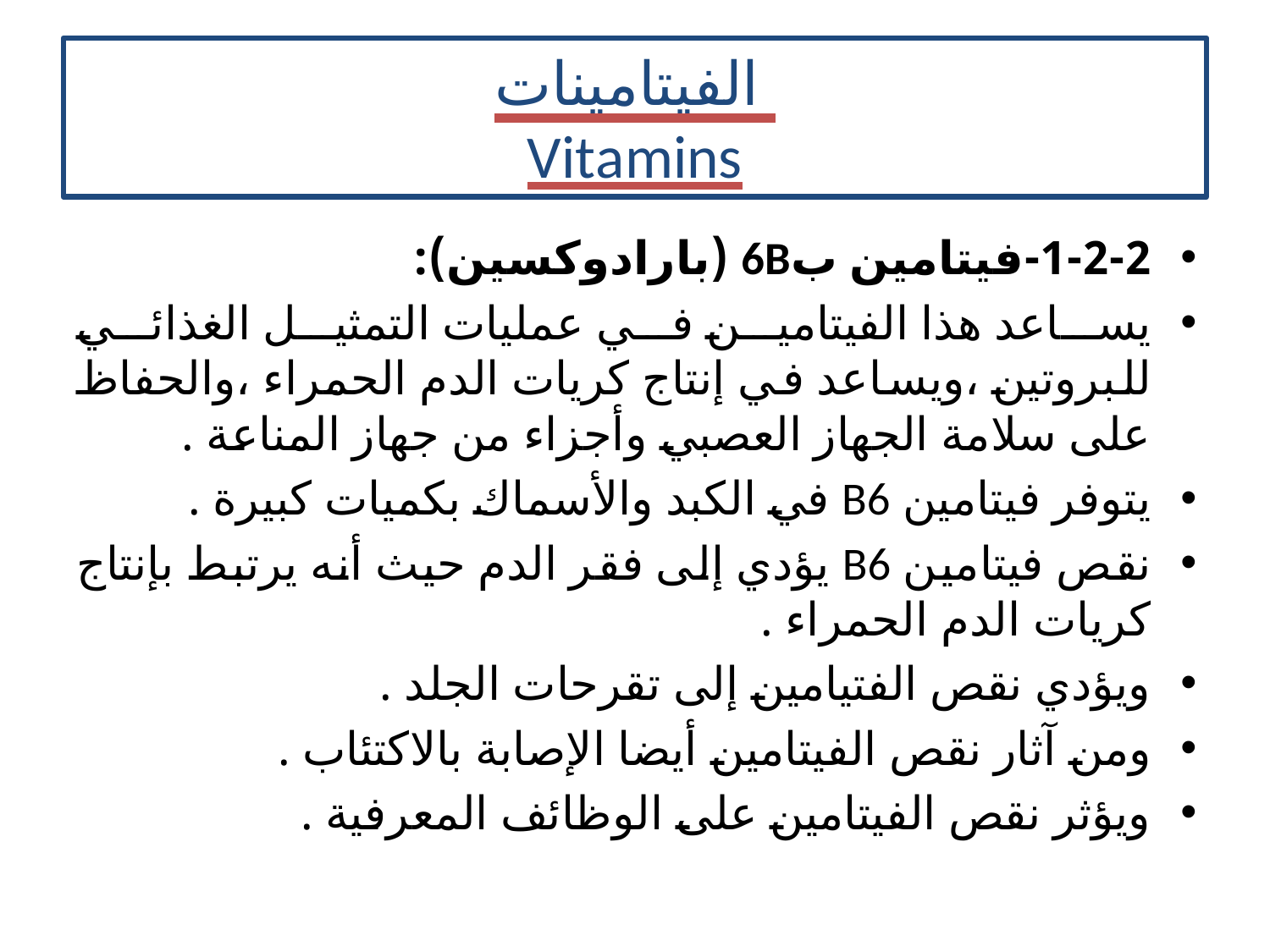

# الفيتامينات Vitamins
1-2-2-فيتامين ب6B (بارادوكسين):
يساعد هذا الفيتامين في عمليات التمثيل الغذائي للبروتين ،ويساعد في إنتاج كريات الدم الحمراء ،والحفاظ على سلامة الجهاز العصبي وأجزاء من جهاز المناعة .
يتوفر فيتامين B6 في الكبد والأسماك بكميات كبيرة .
نقص فيتامين B6 يؤدي إلى فقر الدم حيث أنه يرتبط بإنتاج كريات الدم الحمراء .
ويؤدي نقص الفتيامين إلى تقرحات الجلد .
ومن آثار نقص الفيتامين أيضا الإصابة بالاكتئاب .
ويؤثر نقص الفيتامين على الوظائف المعرفية .